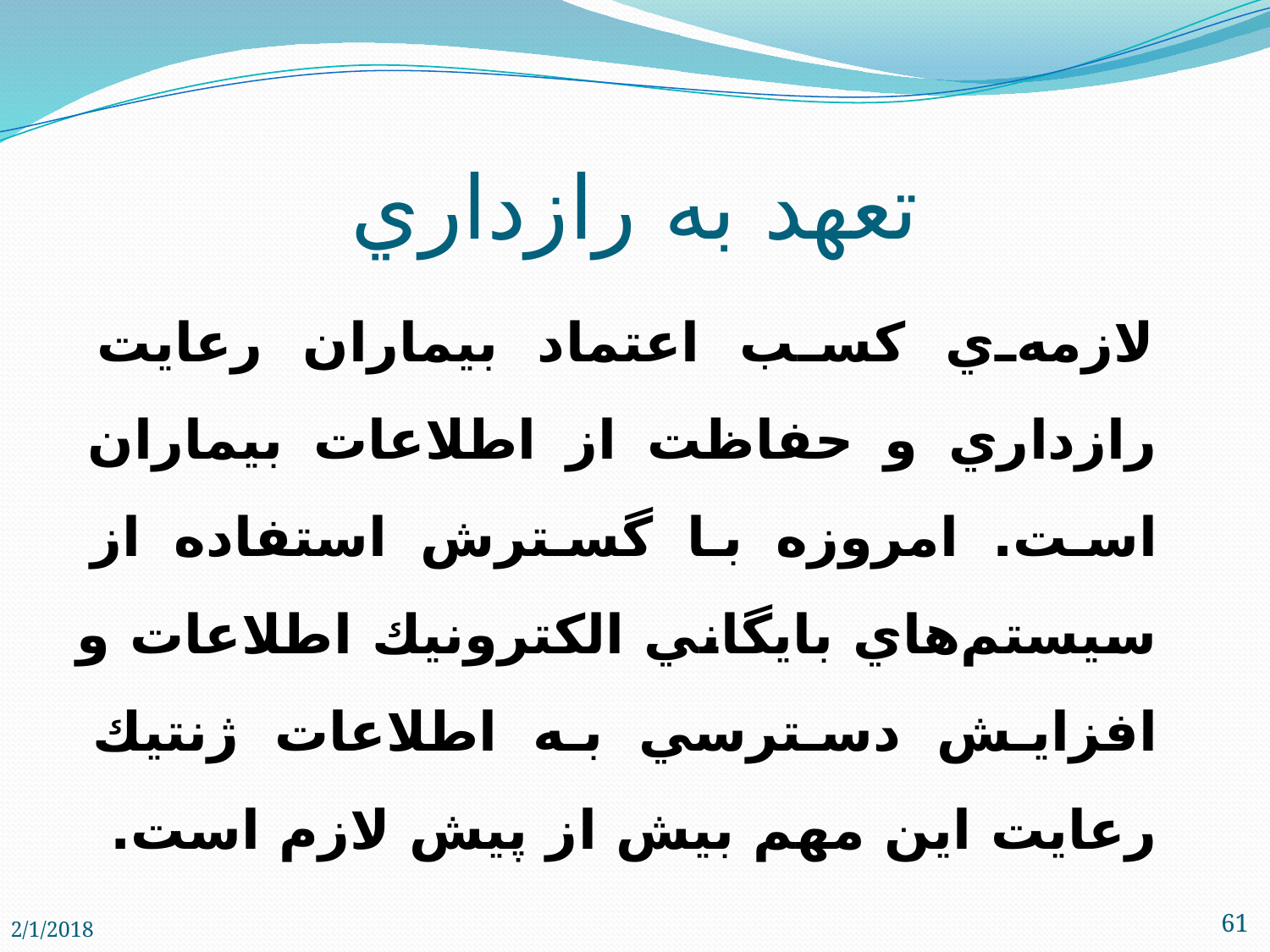

# تعهد به رازداري
 لازمه‌ي كسب اعتماد بيماران رعايت رازداري و حفاظت از اطلاعات بيماران است. امروزه با گسترش استفاده از سيستم‌هاي بايگاني الكترونيك اطلاعات و افزايش دسترسي به اطلاعات ژنتيك رعايت اين مهم بيش از پيش لازم است.
2/1/2018
61